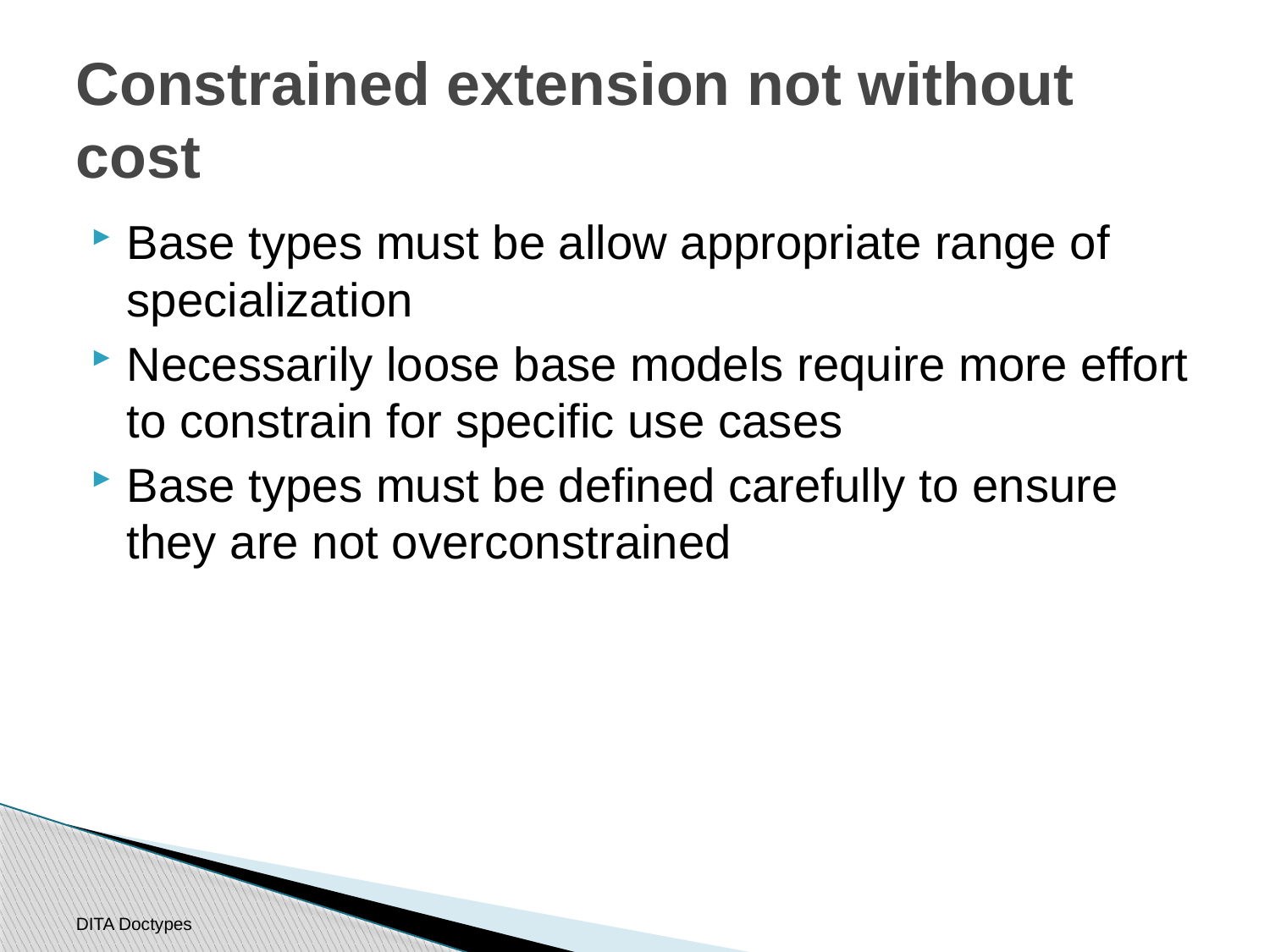

# Constrained extension not without cost
Base types must be allow appropriate range of specialization
Necessarily loose base models require more effort to constrain for specific use cases
Base types must be defined carefully to ensure they are not overconstrained